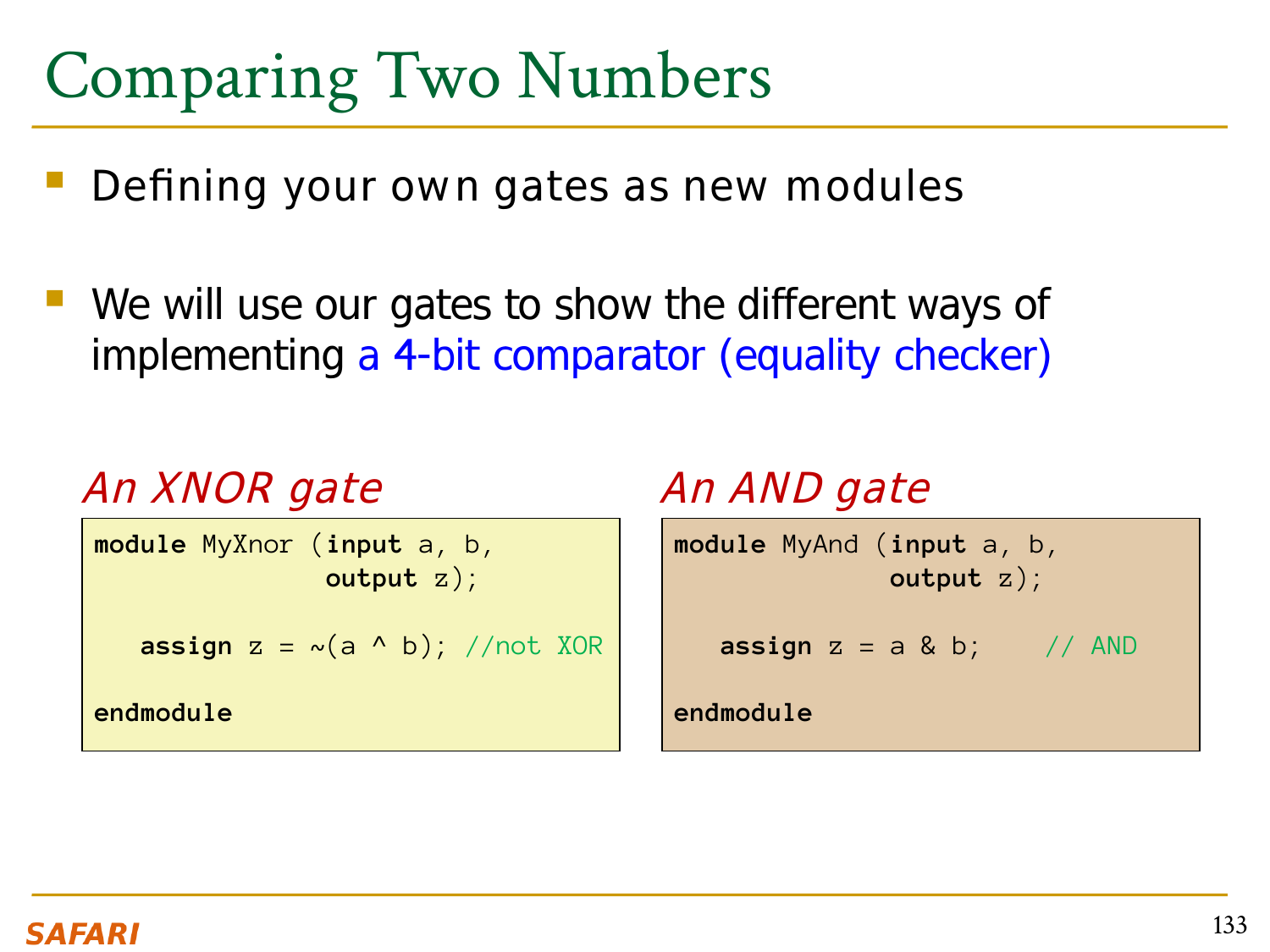

# Comparing Two Numbers

Defining your own gates as new modules

We will use our gates to show the different ways of implementing a 4-bit comparator (equality checker)
An AND gate
An XNOR gate
module MyXnor (input a, b,
               output z);

   assign z = ~(a ^ b); //not XOR

endmodule

module MyAnd (input a, b,
              output z);

   assign z = a & b;    // AND

endmodule

133